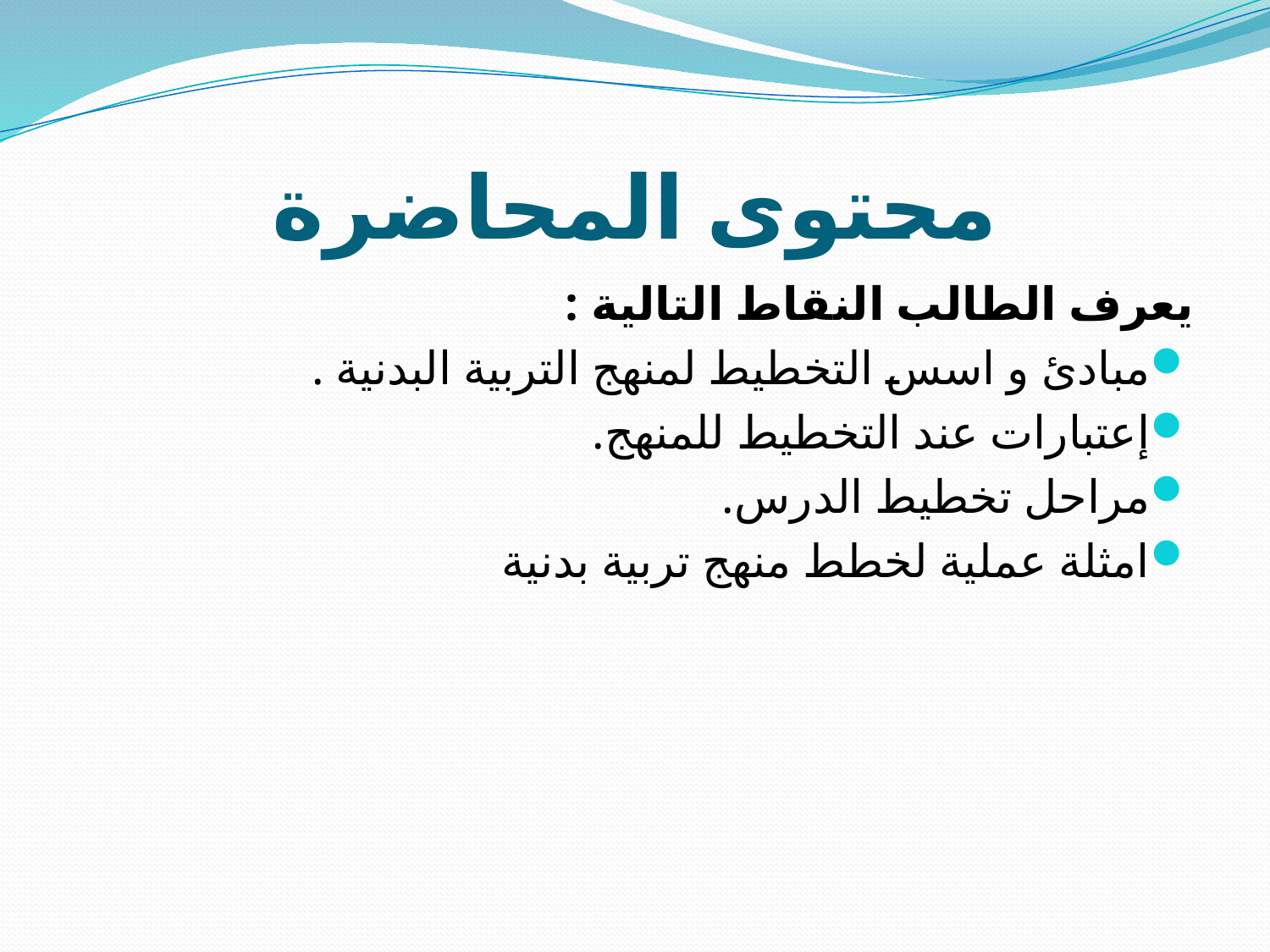

# محتوى المحاضرة
يعرف الطالب النقاط التالية :
مبادئ و اسس التخطيط لمنهج التربية البدنية .
إعتبارات عند التخطيط للمنهج.
مراحل تخطيط الدرس.
امثلة عملية لخطط منهج تربية بدنية